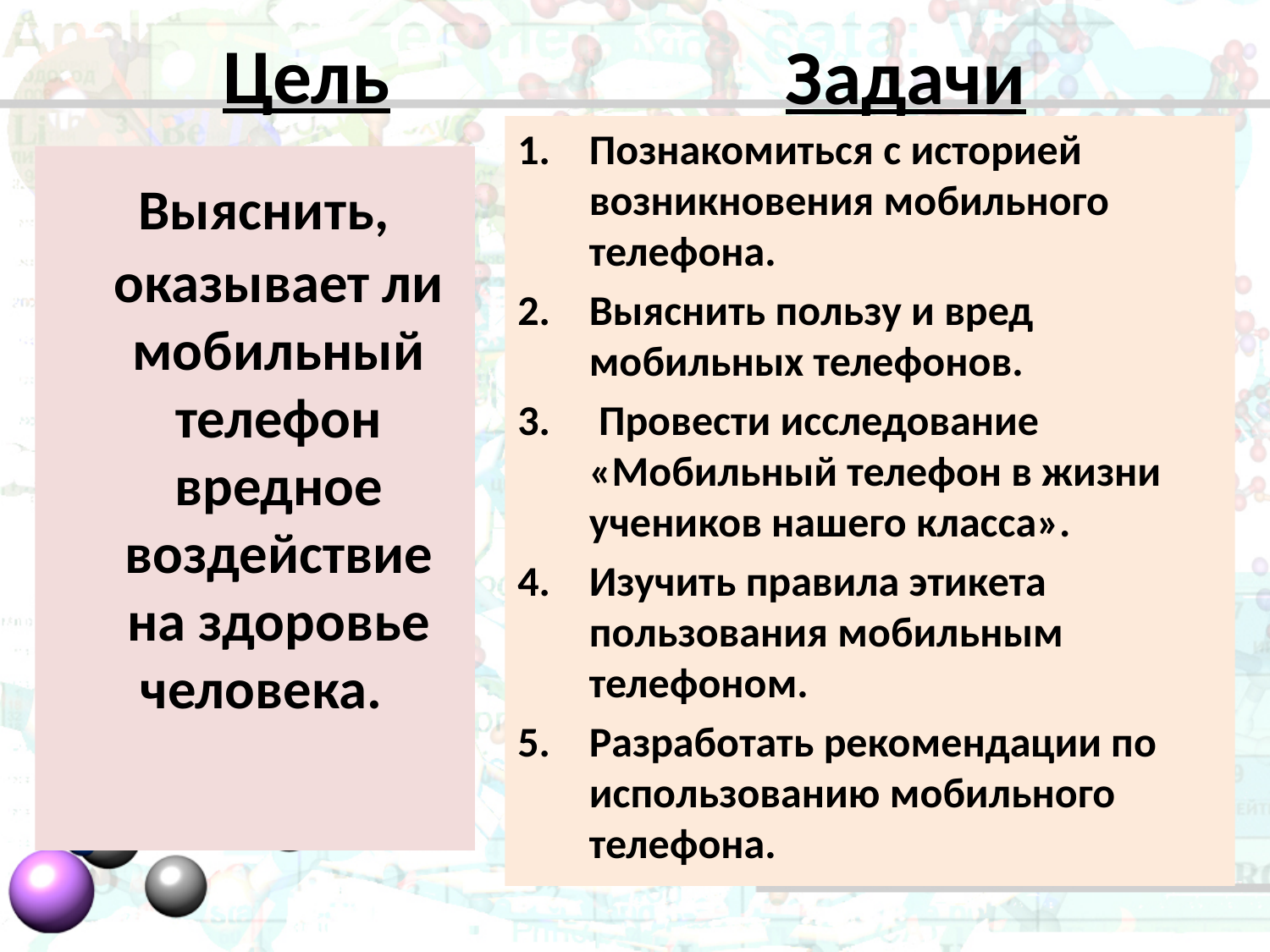

#
Цель
Задачи
Познакомиться с историей возникновения мобильного телефона.
Выяснить пользу и вред мобильных телефонов.
 Провести исследование «Мобильный телефон в жизни учеников нашего класса».
Изучить правила этикета пользования мобильным телефоном.
Разработать рекомендации по использованию мобильного телефона.

 Выяснить, оказывает ли мобильный телефон вредное воздействие на здоровье человека.